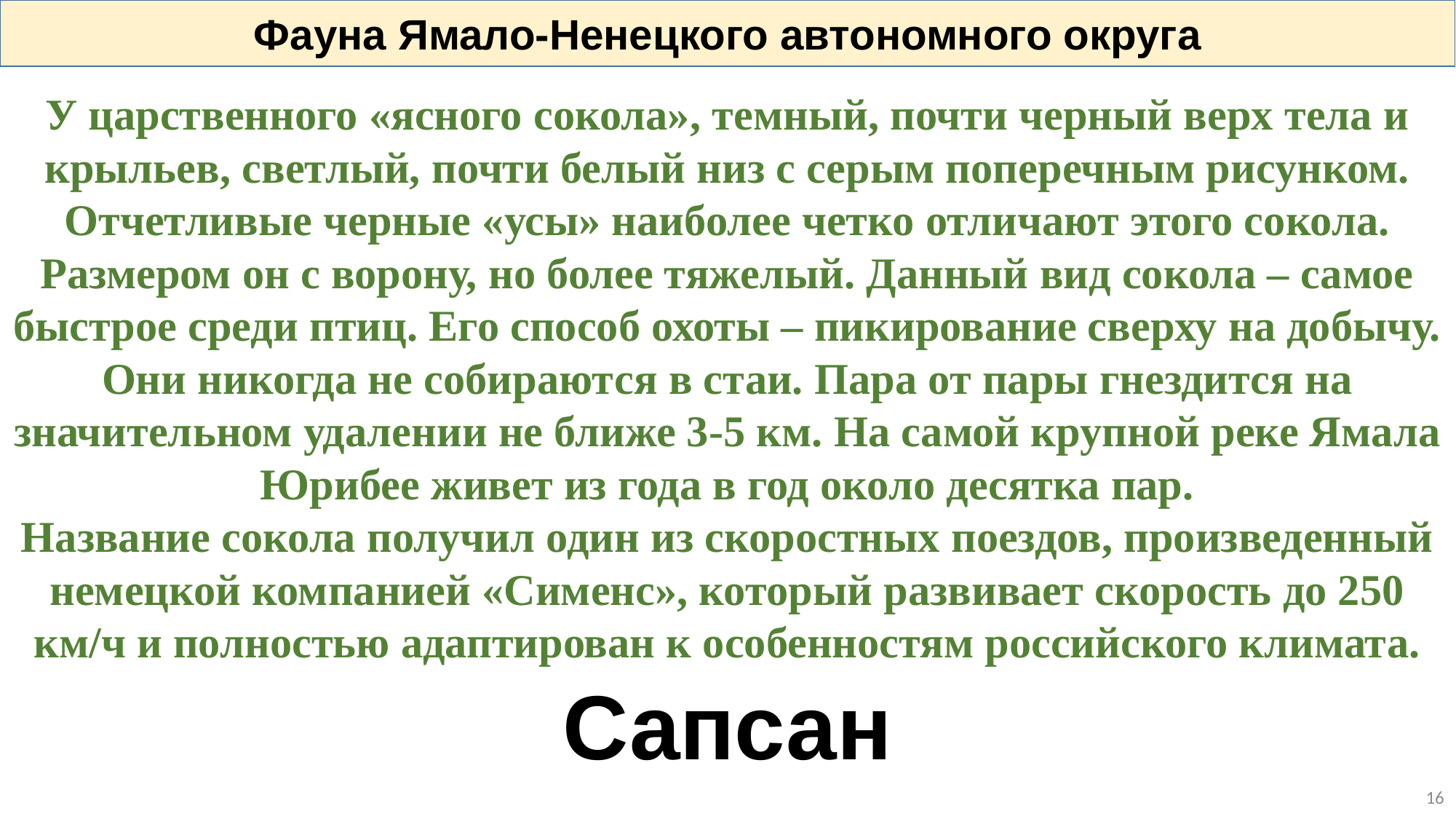

Фауна Ямало-Ненецкого автономного округа
У царственного «ясного сокола», темный, почти черный верх тела и крыльев, светлый, почти белый низ с серым поперечным рисунком. Отчетливые черные «усы» наиболее четко отличают этого сокола. Размером он с ворону, но более тяжелый. Данный вид сокола – самое быстрое среди птиц. Его способ охоты – пикирование сверху на добычу. Они никогда не собираются в стаи. Пара от пары гнездится на значительном удалении не ближе 3-5 км. На самой крупной реке Ямала Юрибее живет из года в год около десятка пар.
Название сокола получил один из скоростных поездов, произведенный немецкой компанией «Сименс», который развивает скорость до 250 км/ч и полностью адаптирован к особенностям российского климата.
Сапсан
16